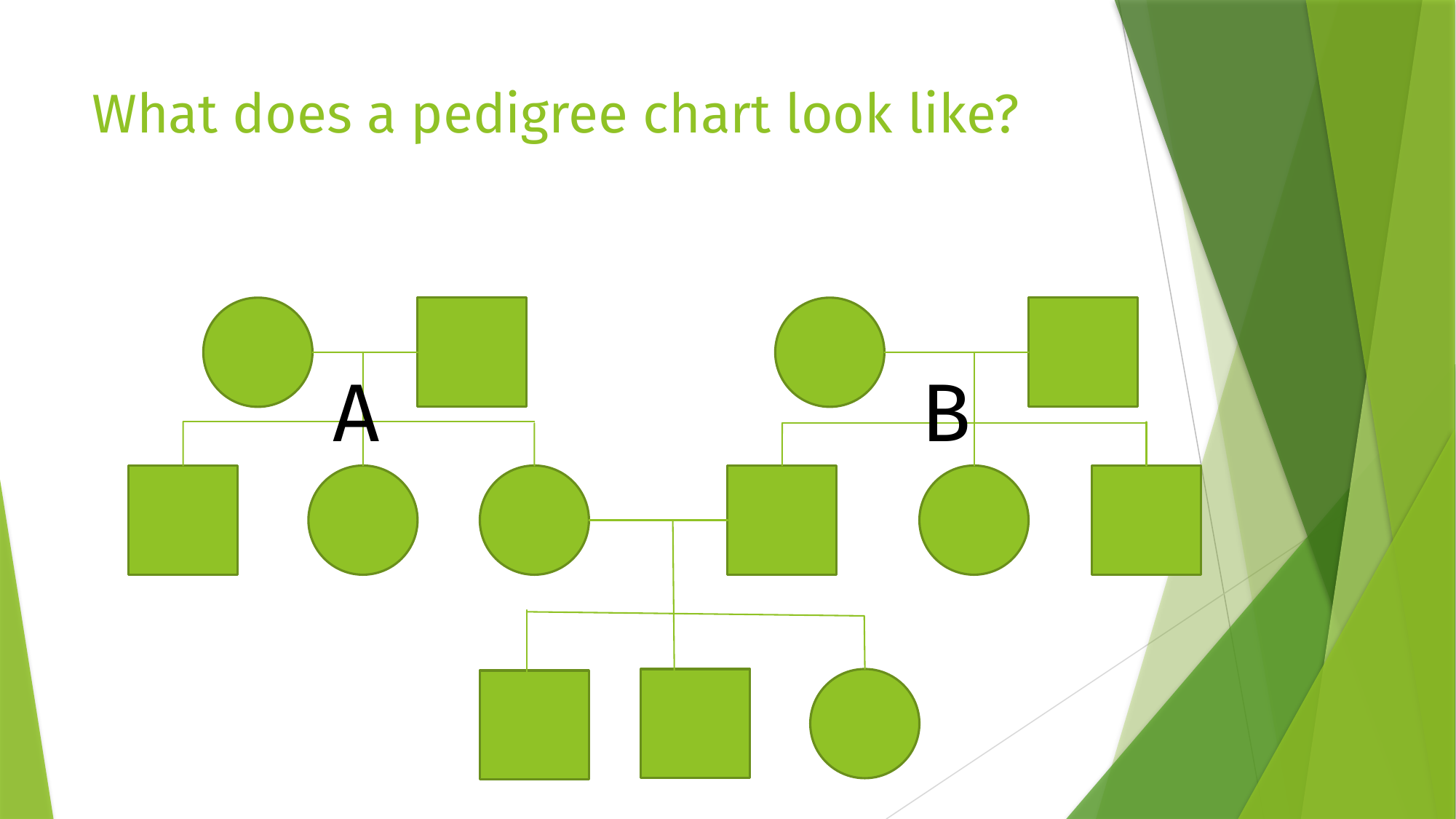

# What does a pedigree chart look like?

A                         B